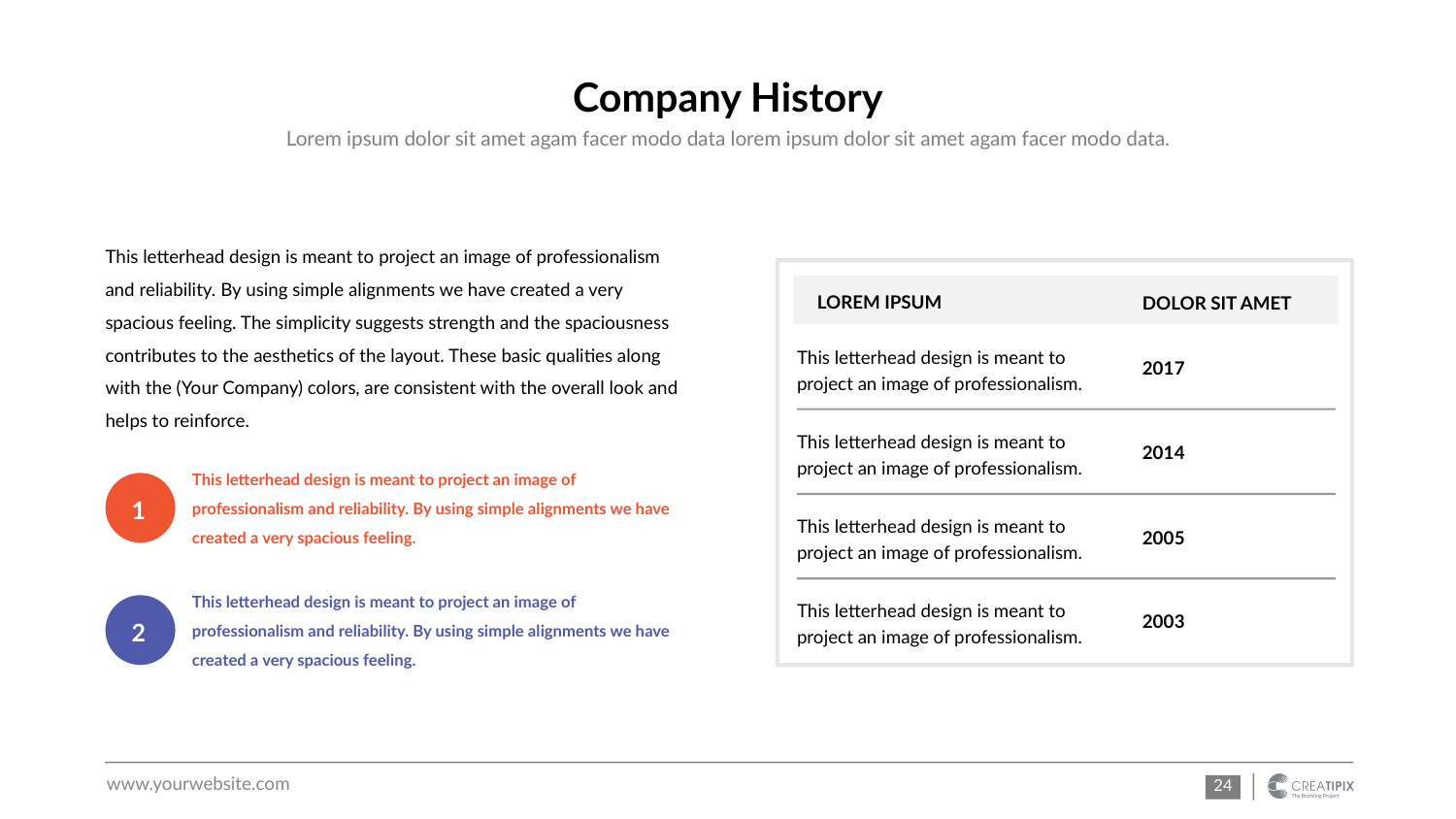

# Company History
Lorem ipsum dolor sit amet agam facer modo data lorem ipsum dolor sit amet agam facer modo data.
This letterhead design is meant to project an image of professionalism and reliability. By using simple alignments we have created a very spacious feeling. The simplicity suggests strength and the spaciousness contributes to the aesthetics of the layout. These basic qualities along with the (Your Company) colors, are consistent with the overall look and helps to reinforce.

LOREM IPSUM
DOLOR SIT AMET
This letterhead design is meant to project an image of professionalism.
2017
This letterhead design is meant to project an image of professionalism.
2014
This letterhead design is meant to project an image of professionalism and reliability. By using simple alignments we have created a very spacious feeling.

1
This letterhead design is meant to project an image of professionalism.
2005
This letterhead design is meant to project an image of professionalism.
This letterhead design is meant to project an image of professionalism and reliability. By using simple alignments we have created a very spacious feeling.

2
2003
24
www.yourwebsite.com